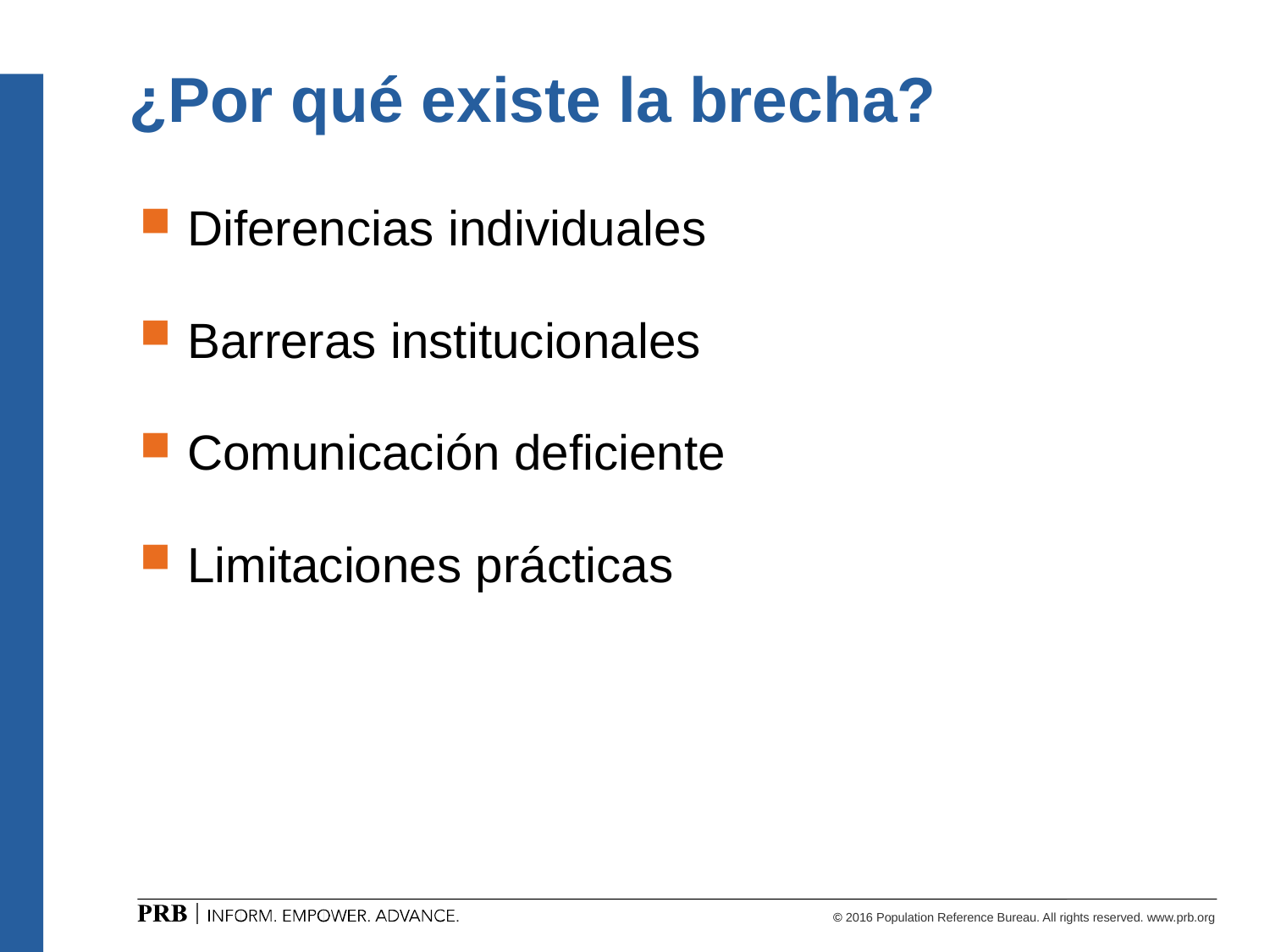

# ¿Por qué existe la brecha?
Diferencias individuales
Barreras institucionales
Comunicación deficiente
Limitaciones prácticas